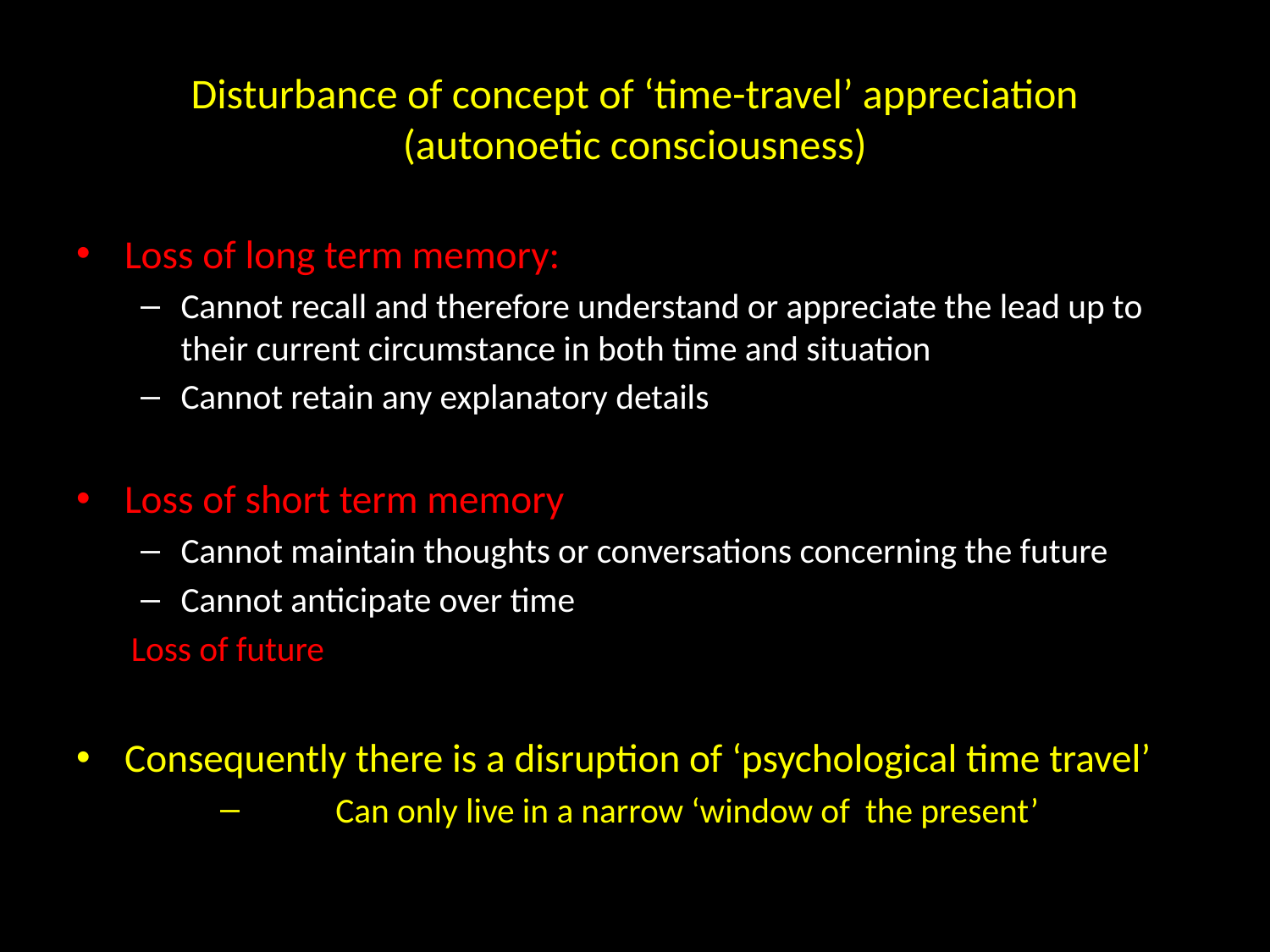

# Disturbance of concept of ‘time-travel’ appreciation (autonoetic consciousness)
Loss of long term memory:
Cannot recall and therefore understand or appreciate the lead up to their current circumstance in both time and situation
Cannot retain any explanatory details

Loss of short term memory
Cannot maintain thoughts or conversations concerning the future
Cannot anticipate over time
       Loss of future

Consequently there is a disruption of ‘psychological time travel’
Can only live in a narrow ‘window of  the present’